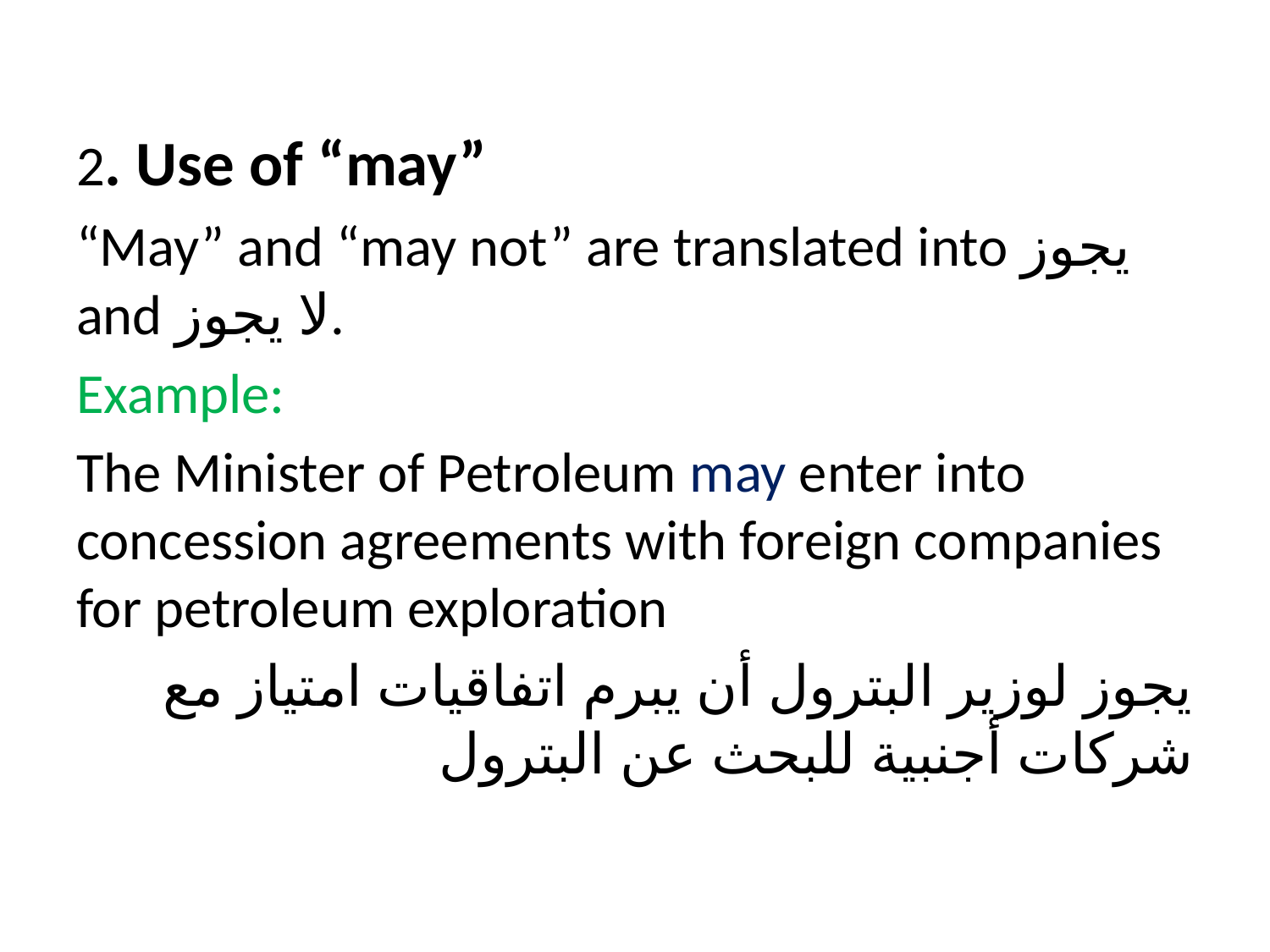

#
2. Use of “may”
“May” and “may not” are translated into يجوز  and لا يجوز.
Example:
The Minister of Petroleum may enter into concession agreements with foreign companies for petroleum exploration
يجوز لوزير البترول أن يبرم اتفاقيات امتياز مع شركات أجنبية للبحث عن البترول